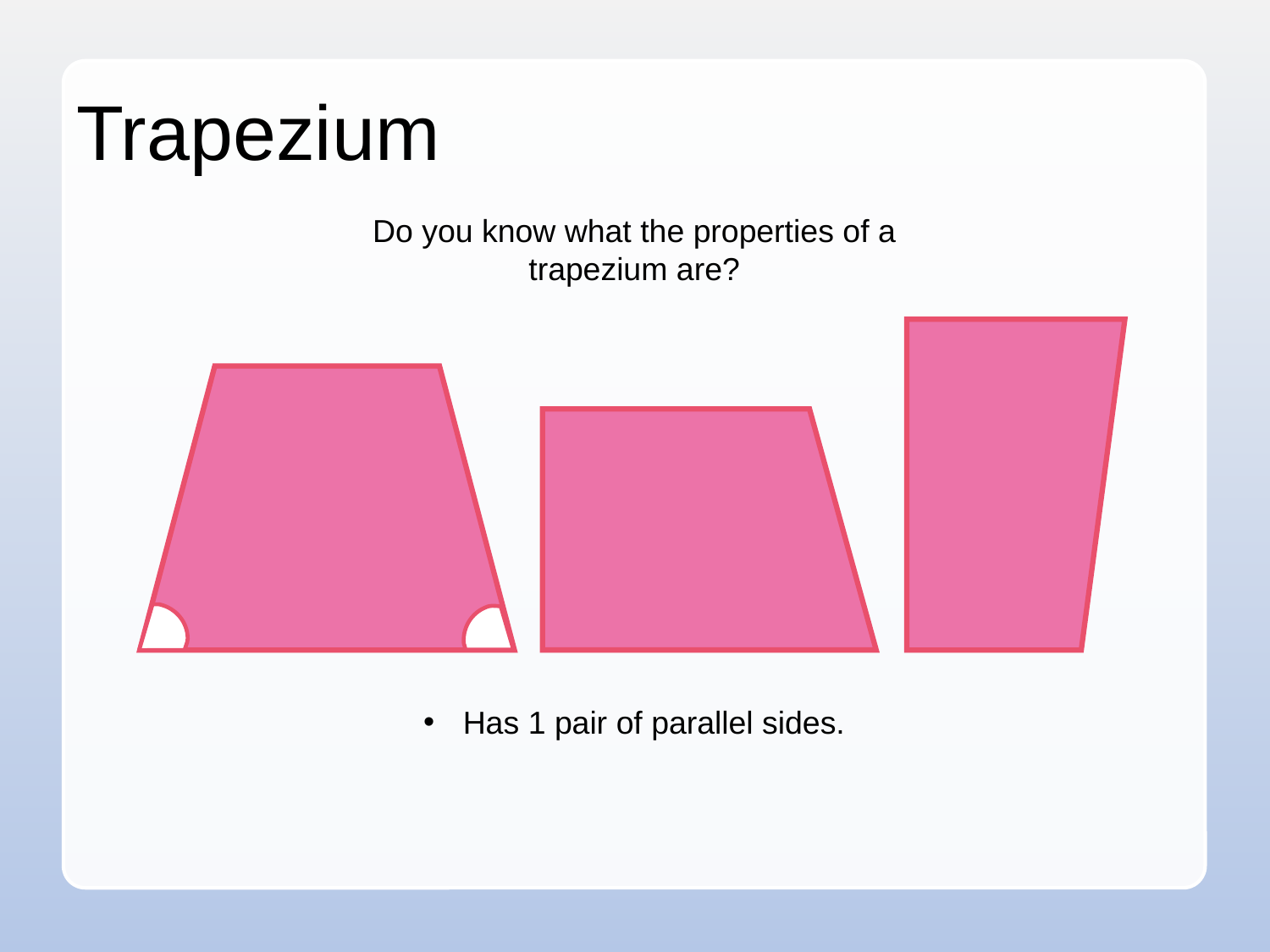

# Trapezium
Do you know what the properties of a trapezium are?

Has 1 pair of parallel sides.